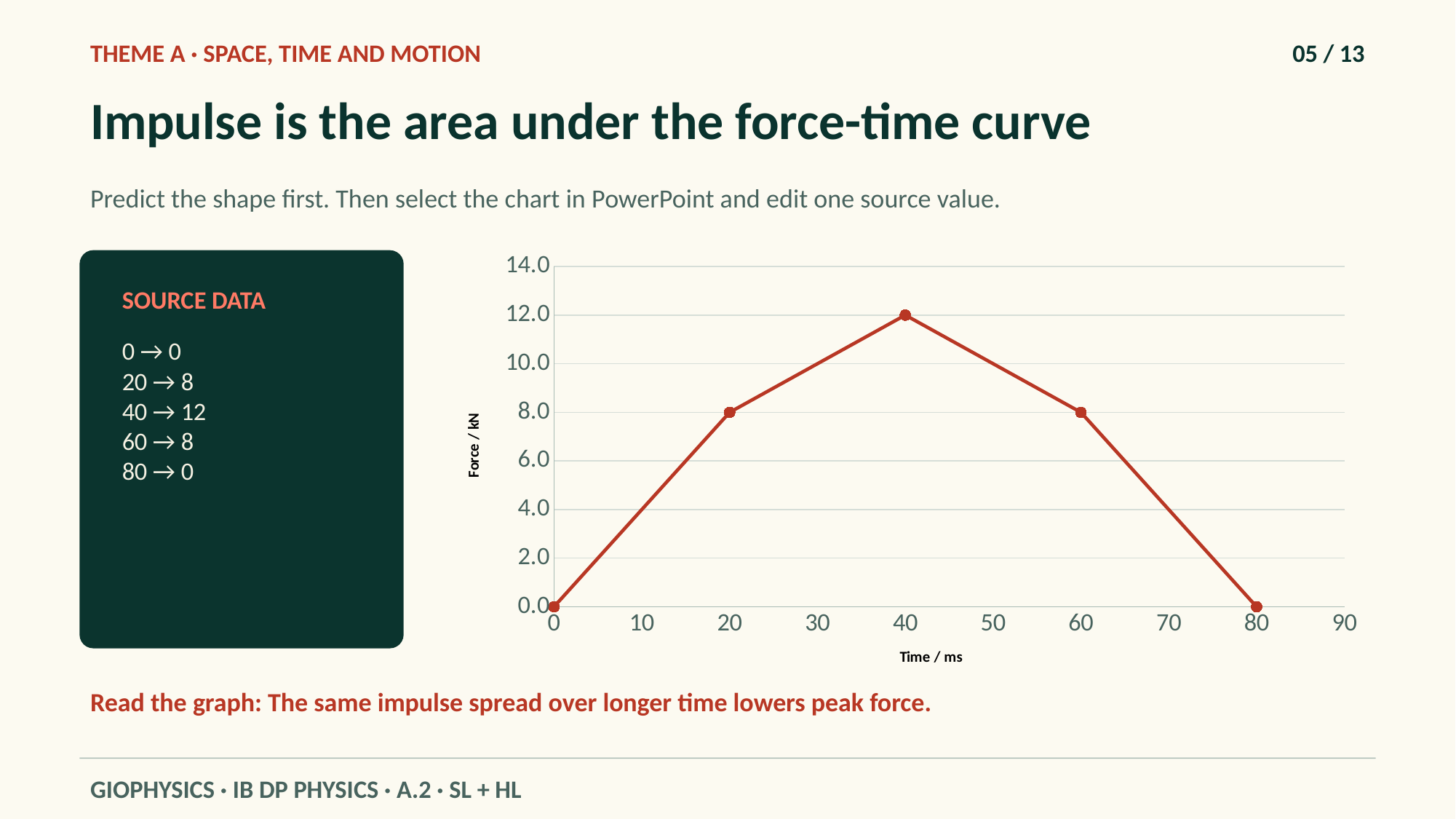

THEME A · SPACE, TIME AND MOTION
05 / 13
Impulse is the area under the force-time curve
Predict the shape first. Then select the chart in PowerPoint and edit one source value.

### Chart

| Category |  |
|---|---|
SOURCE DATA
0 → 0
20 → 8
40 → 12
60 → 8
80 → 0
Read the graph: The same impulse spread over longer time lowers peak force.

GIOPHYSICS · IB DP PHYSICS · A.2 · SL + HL